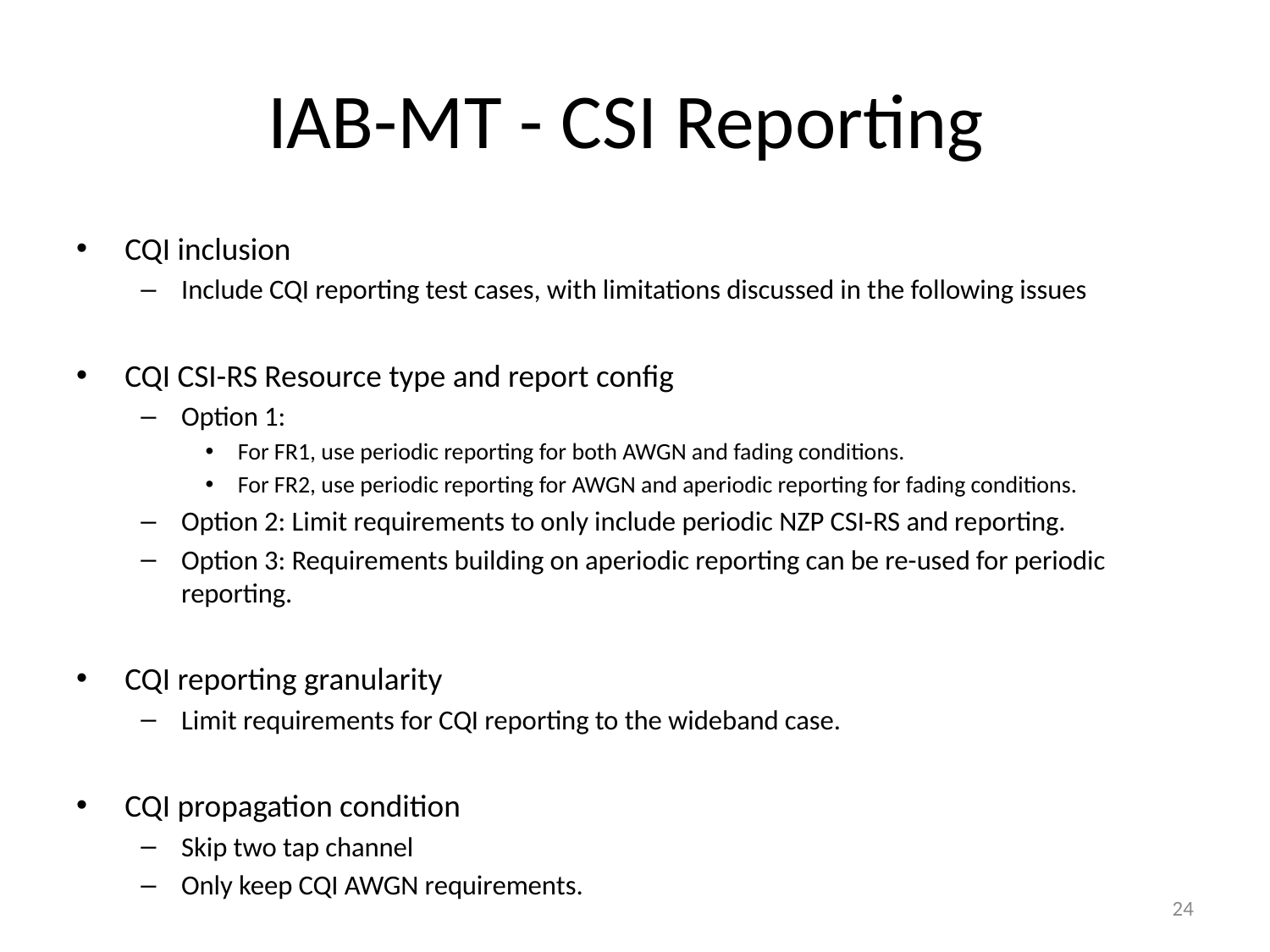

# IAB-MT - CSI Reporting
CQI inclusion
Include CQI reporting test cases, with limitations discussed in the following issues

CQI CSI-RS Resource type and report config
Option 1:
For FR1, use periodic reporting for both AWGN and fading conditions.
For FR2, use periodic reporting for AWGN and aperiodic reporting for fading conditions.
Option 2: Limit requirements to only include periodic NZP CSI-RS and reporting.
Option 3: Requirements building on aperiodic reporting can be re-used for periodic reporting.

CQI reporting granularity
Limit requirements for CQI reporting to the wideband case.

CQI propagation condition
Skip two tap channel
Only keep CQI AWGN requirements.

24